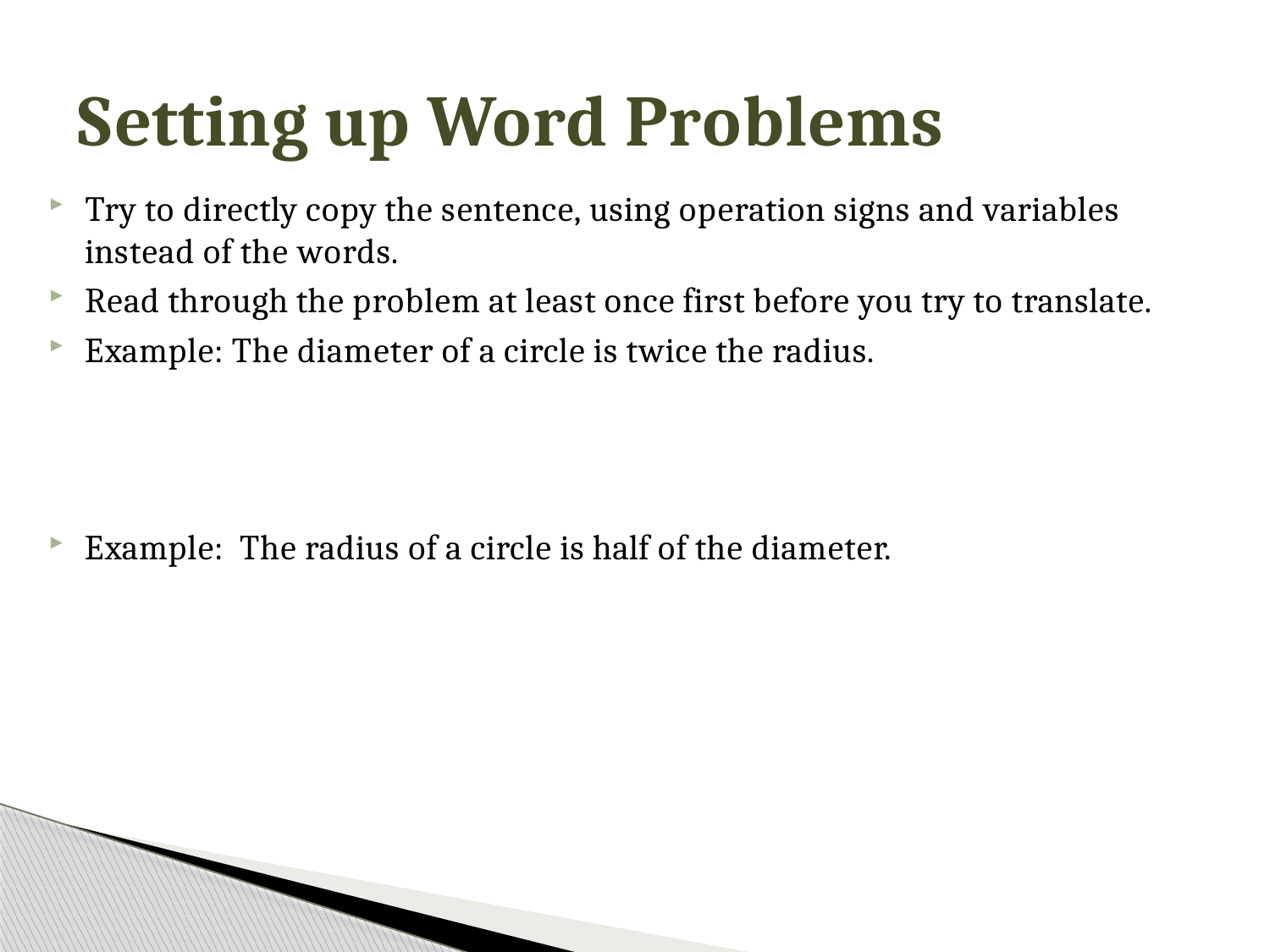

# Setting up Word Problems
Try to directly copy the sentence, using operation signs and variables instead of the words.
Read through the problem at least once first before you try to translate.
Example: The diameter of a circle is twice the radius.

Example:  The radius of a circle is half of the diameter.